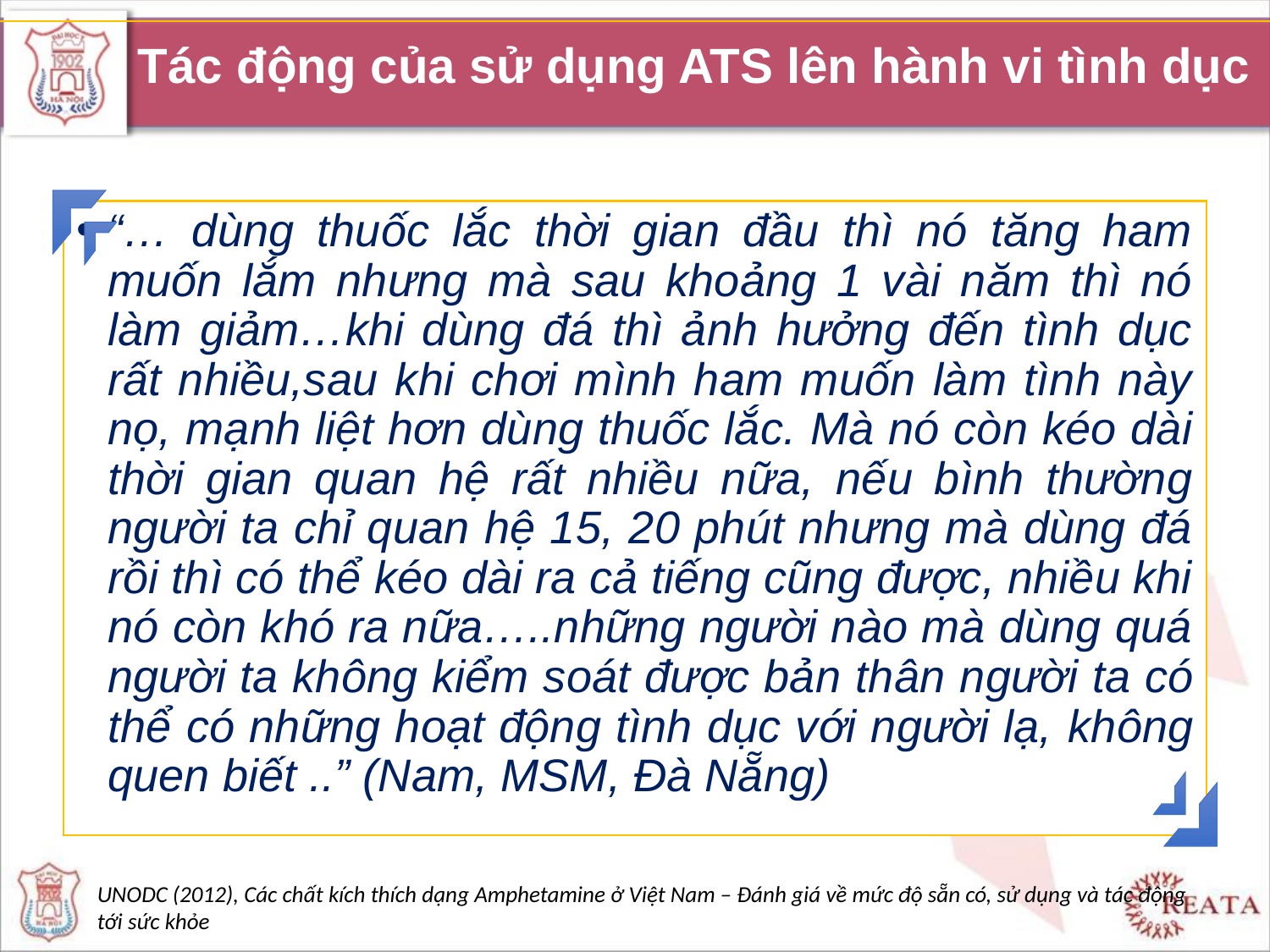

# Tác động của sử dụng ATS lên hành vi tình dục

“… dùng thuốc lắc thời gian đầu thì nó tăng ham muốn lắm nhưng mà sau khoảng 1 vài năm thì nó làm giảm…khi dùng đá thì ảnh hưởng đến tình dục rất nhiều,sau khi chơi mình ham muốn làm tình này nọ, mạnh liệt hơn dùng thuốc lắc. Mà nó còn kéo dài thời gian quan hệ rất nhiều nữa, nếu bình thường người ta chỉ quan hệ 15, 20 phút nhưng mà dùng đá rồi thì có thể kéo dài ra cả tiếng cũng được, nhiều khi nó còn khó ra nữa…..những người nào mà dùng quá người ta không kiểm soát được bản thân người ta có thể có những hoạt động tình dục với người lạ, không quen biết ..” (Nam, MSM, Đà Nẵng)

UNODC (2012), Các chất kích thích dạng Amphetamine ở Việt Nam – Đánh giá về mức độ sẵn có, sử dụng và tác động tới sức khỏe